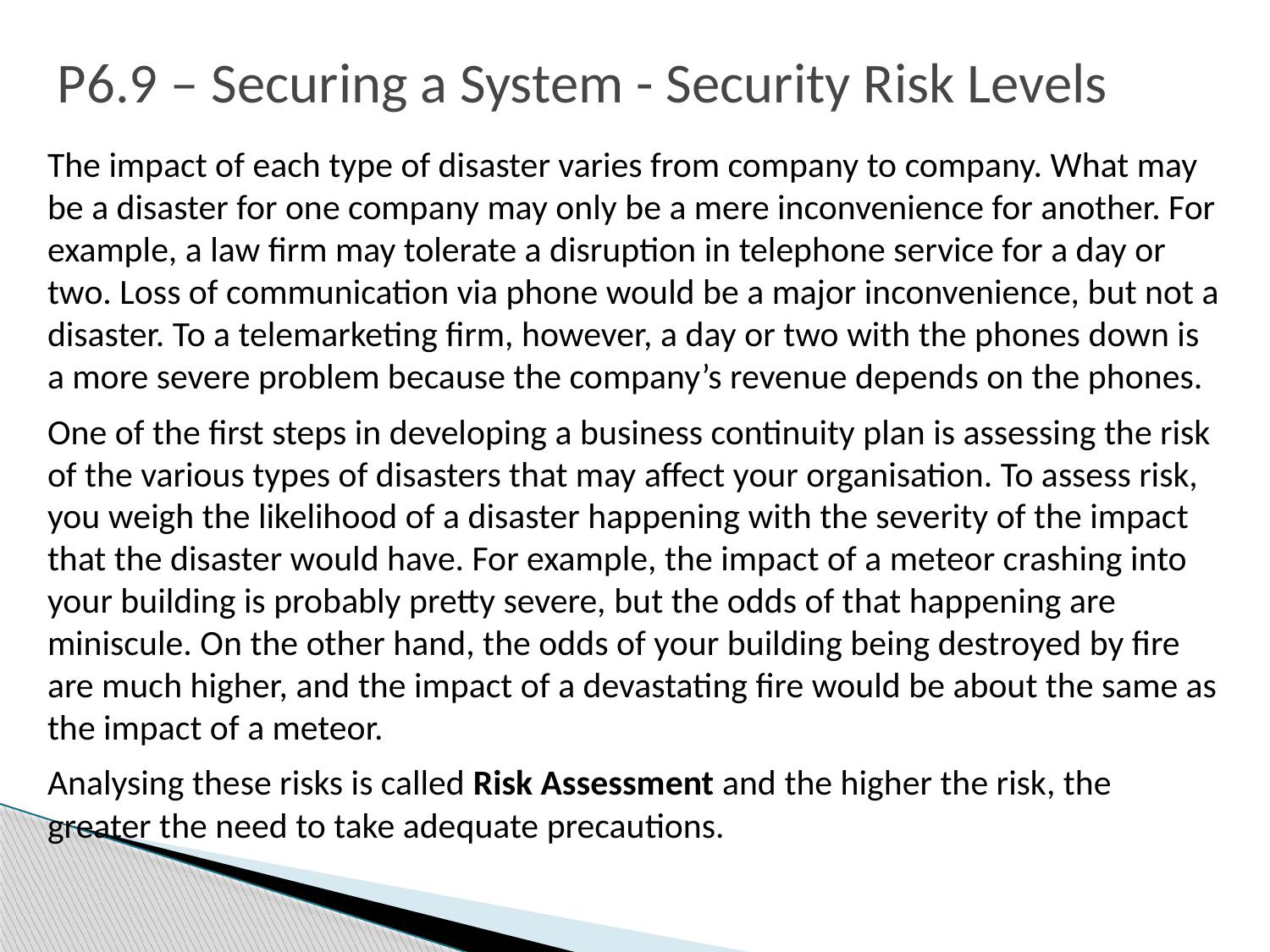

# P6.9 – Securing a System - Security Risk Levels
The impact of each type of disaster varies from company to company. What may be a disaster for one company may only be a mere inconvenience for another. For example, a law firm may tolerate a disruption in telephone service for a day or two. Loss of communication via phone would be a major inconvenience, but not a disaster. To a telemarketing firm, however, a day or two with the phones down is a more severe problem because the company’s revenue depends on the phones.
One of the first steps in developing a business continuity plan is assessing the risk of the various types of disasters that may affect your organisation. To assess risk, you weigh the likelihood of a disaster happening with the severity of the impact that the disaster would have. For example, the impact of a meteor crashing into your building is probably pretty severe, but the odds of that happening are miniscule. On the other hand, the odds of your building being destroyed by fire are much higher, and the impact of a devastating fire would be about the same as the impact of a meteor.
Analysing these risks is called Risk Assessment and the higher the risk, the greater the need to take adequate precautions.